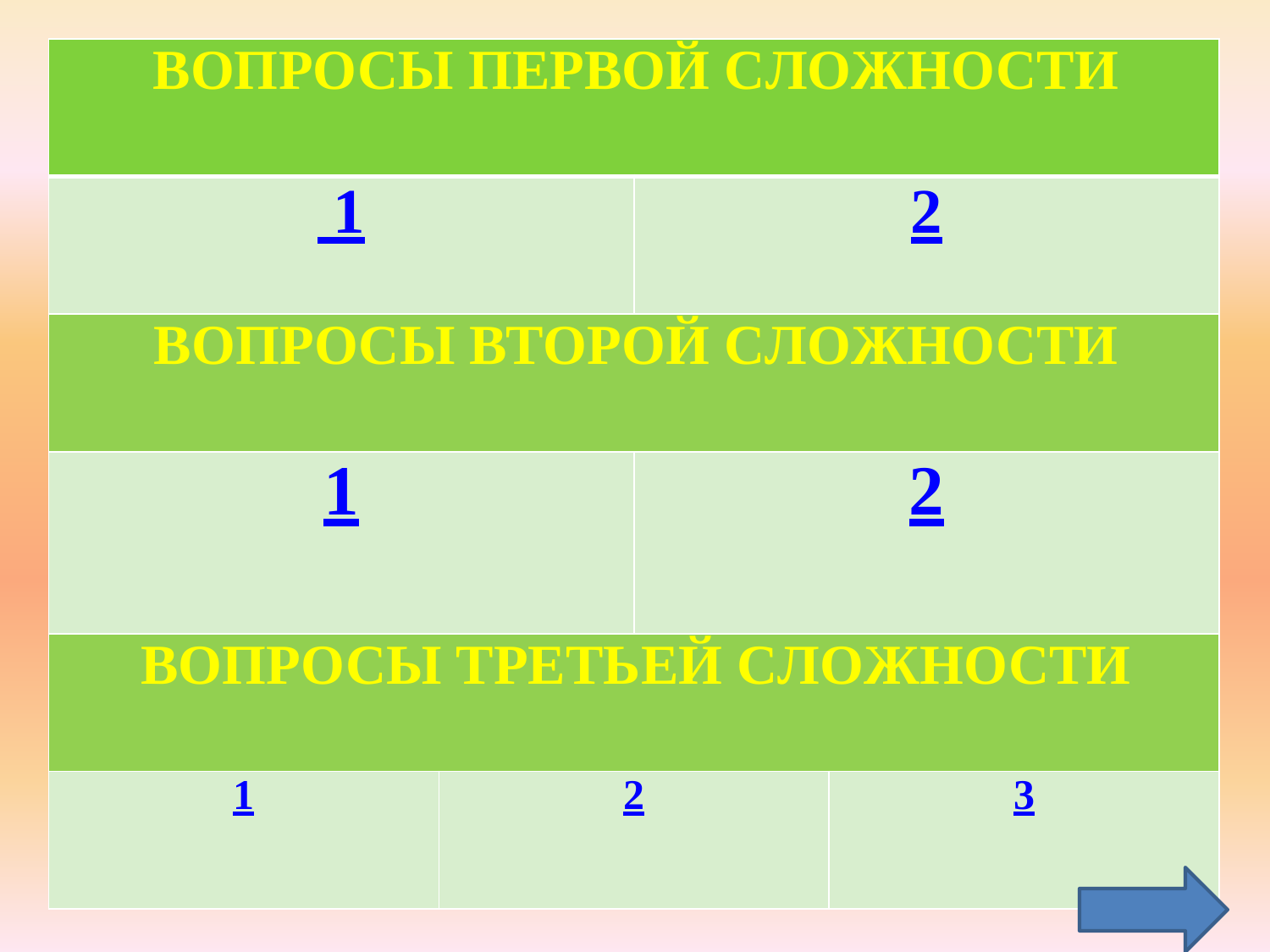

| ВОПРОСЫ ПЕРВОЙ СЛОЖНОСТИ |  |  |  |
| --- | --- | --- | --- |
| 1 |  | 2 |  |
| ВОПРОСЫ ВТОРОЙ СЛОЖНОСТИ |  |  |  |
| 1 |  | 2 |  |
| ВОПРОСЫ ТРЕТЬЕЙ СЛОЖНОСТИ |  |  |  |
| 1 | 2 |  | 3 |